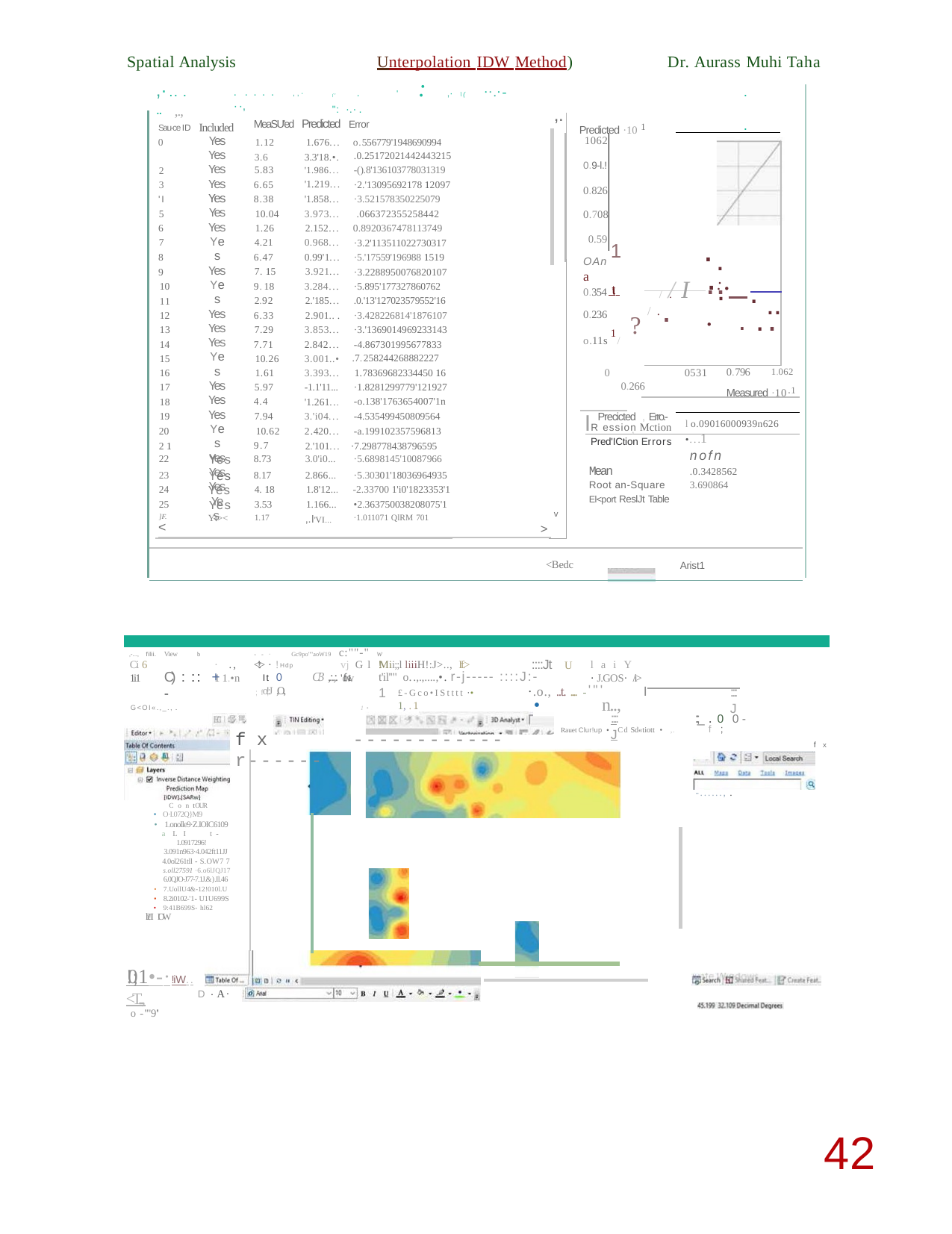

Spatial Analysis
Unterpolation IDW Method)
Dr. Aurass Muhi Taha

.	.
("	.      '    : ":  ·.· .
,·.. .  ..
··.·-

. ....  ,,· ··,
,·\(
,.,
,.

MeaSU'ed   Predicted   Error
Sau-ce ID   Included
Predicted ·10 1

Yes Yes Yes Yes Yes Yes Yes Yes Yes Yes Yes Yes Yes Yes Yes Yes Yes Yes Yes Yes Yes Yes
1062
0
1.12
3.6
5.83
6.65
8.38
10.04
1.26
4.21
6.47
7. 15
9.18
2.92
6.33
7.29
7.71
10.26
1.61
5.97
4.4
7.94
10.62
9.7
1.676...
3.3'18.•.
'1.986...
'1.219...
'1.858...
3.973...
2.152...
0.968...
0.99'1...
3.921...
3.284...
2.'185...
2.901.. .
3.853...
2.842...
3.001..•
3.393...
-1.1'11...
'1.261...
3.'i04...
2.420...
o.556779'1948690994
.0.25172021442443215
-().8'136103778031319
·2.'13095692178 12097
·3.521578350225079
.066372355258442
0.8920367478113749
·3.2'113511022730317
·5.'17559'196988 1519
·3.2288950076820107
·5.895'177327860762
.0.'13'127023579552'16
·3.428226814'1876107
·3.'1369014969233143
-4.867301995677833
.7.258244268882227
1.78369682334450 16
·1.8281299779'121927
-o.138'1763654007'1n
-4.535499450809564
-a.199102357596813

0.9-l.!
2
3
'I
5
6
7
8
9
10
11
12
13
14
15
16
17
18
19
20
2 1
0.826
0.708
.
0.59
1
.·
 t 		/ I  ..  	..
.:..
OAn a

.
. ..
0.354 1

0.236
.
/ .

/.
?
1
o.11s   /

0	0.266

Precicted  ,Erro.- ,
0531
0.796	1.062
Measured ·10·1

IR ession Mction

l o.09016000939n626  •...1

Pred'ICtion Errors
2.'101...   ·7.298778438796595
nofn
.0.3428562
3.690864
| 22 | Yes | 8.73 | 3.0'i0... | ·5.6898145'10087966 |
| --- | --- | --- | --- | --- |
| 23 | Yes | 8.17 | 2.866... | ·5.30301'18036964935 |
| 24 | Yes | 4. 18 | 1.8'12... | -2.33700 1'i0'1823353'1 |
| 25 | Yes | 3.53 | 1.166... | •2.363750038208075'1 |
| ]F. < | Yt>< | 1.17 | ,.I'VI... | ·1.011071 QlRM 701 |
Mean
Root an-Square
El<port ReslJt Table
v
>

<Bedc
Arist1

--·   Gc9po""aoW19     c:""-"  w   Hdp
,-...,    filii.    View
b
::::Jt    U
Ci 6 1i1
· .,	<!:> ·!11.•n
vj  Gl !Mii;;l liiiH!:J>..,  If.> 'ow
laiY ·J.GOS·/i>
'"'
C) :::  +	-
t'il'"'  o..,.,....,•.r-j----- ::::J:-1
It  0    C!3  ,:.;.  ft o!:J ,O.,
£-Gco•IStttt ·•	·.o., ..t. ....  -1, .1
I
::::J
;f;

•
n..,
G<OI«.,_., .
1 •
-
::::J
::;_ .0 0-

Rauet Clur!up  •   Cd Sd«tiott  •  ,.	f  ;
--	--- -- ..h

-......, .
f x r------
------------
f  X

ContOUR
•O·I.072Q}M9
•1.onolle9·Z.IOIC6109
a LI   t-1.0917296!
3.091n963·4.042ft11JJ
4.0ol261tll -S.OW7 7
s.oll27591 ·6.o6lJQJ17
6.0QJO-J77-7.1J.&).Il.46
•7.UollU4&-12!010l.U
•8.2i0102-'1-U1U699S
•9:41B699S- hl62
li!I  IOW

!0;1•-·!iW.. <T...,
o-"'9'

D ·A·

42